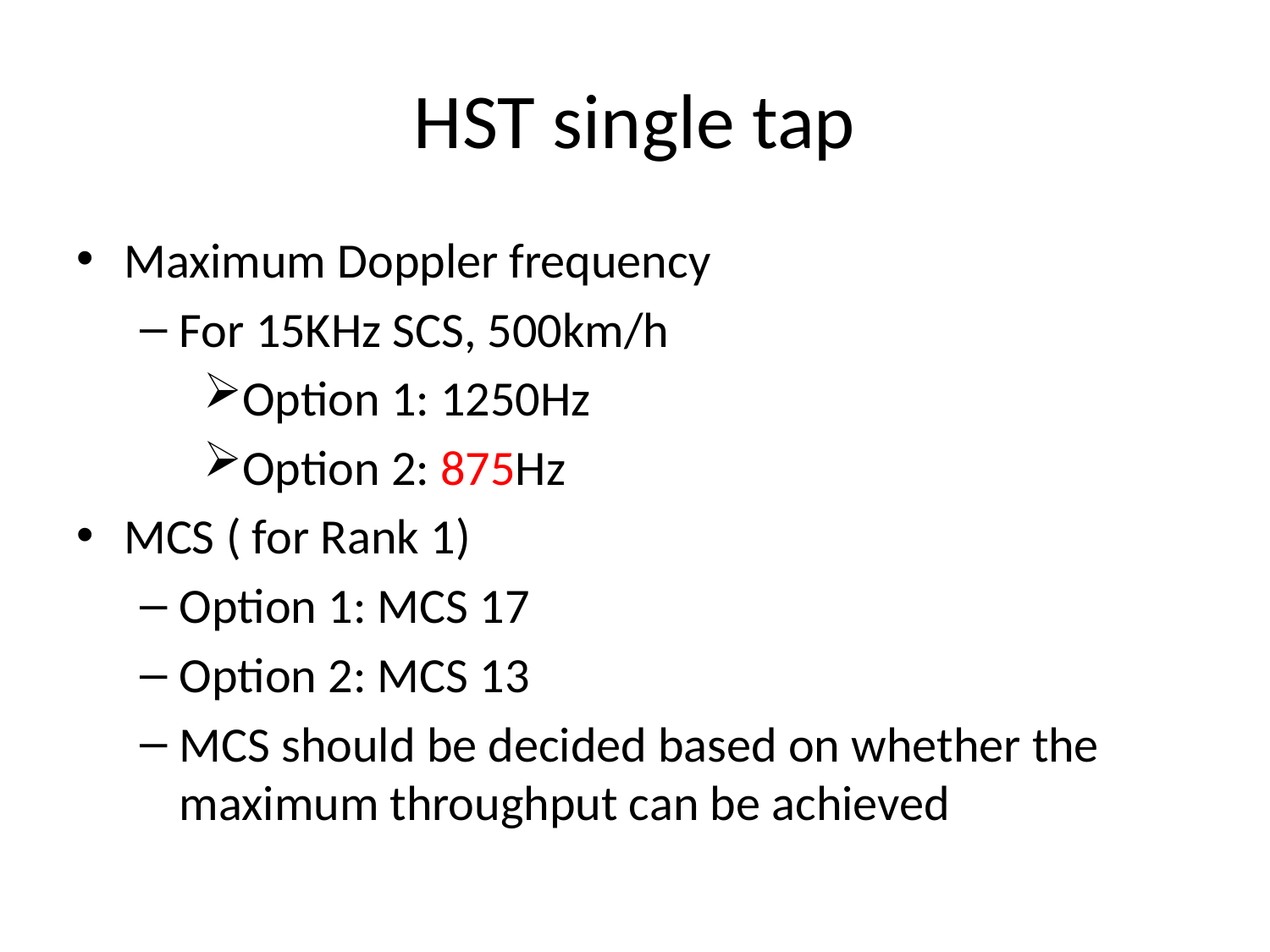

# HST single tap
Maximum Doppler frequency
For 15KHz SCS, 500km/h
Option 1: 1250Hz
Option 2: 875Hz
MCS ( for Rank 1)
Option 1: MCS 17
Option 2: MCS 13
MCS should be decided based on whether the maximum throughput can be achieved